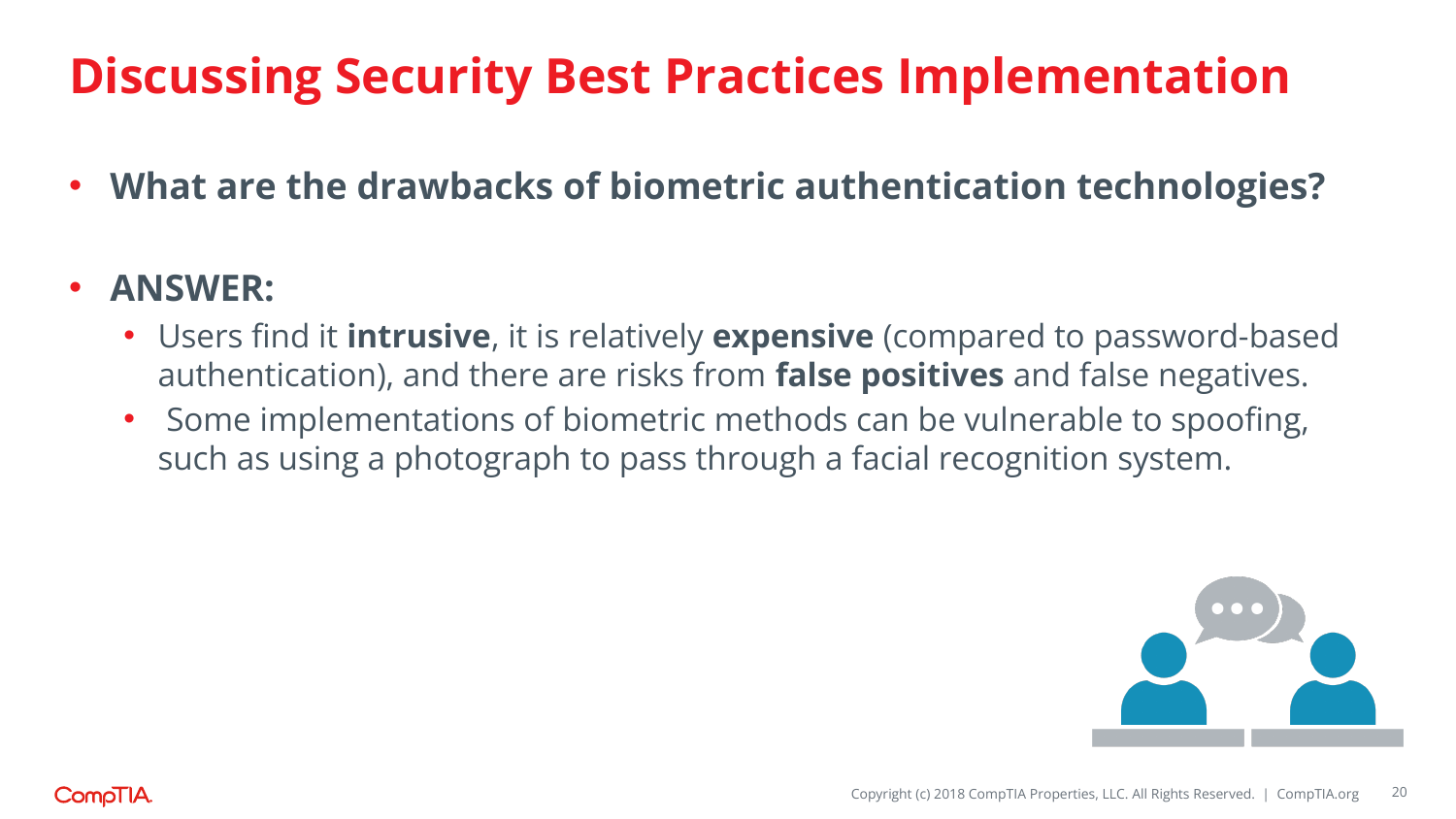

# Discussing Security Best Practices Implementation
What are the drawbacks of biometric authentication technologies?

ANSWER:
Users find it intrusive, it is relatively expensive (compared to password-based authentication), and there are risks from false positives and false negatives.
 Some implementations of biometric methods can be vulnerable to spoofing, such as using a photograph to pass through a facial recognition system.

20